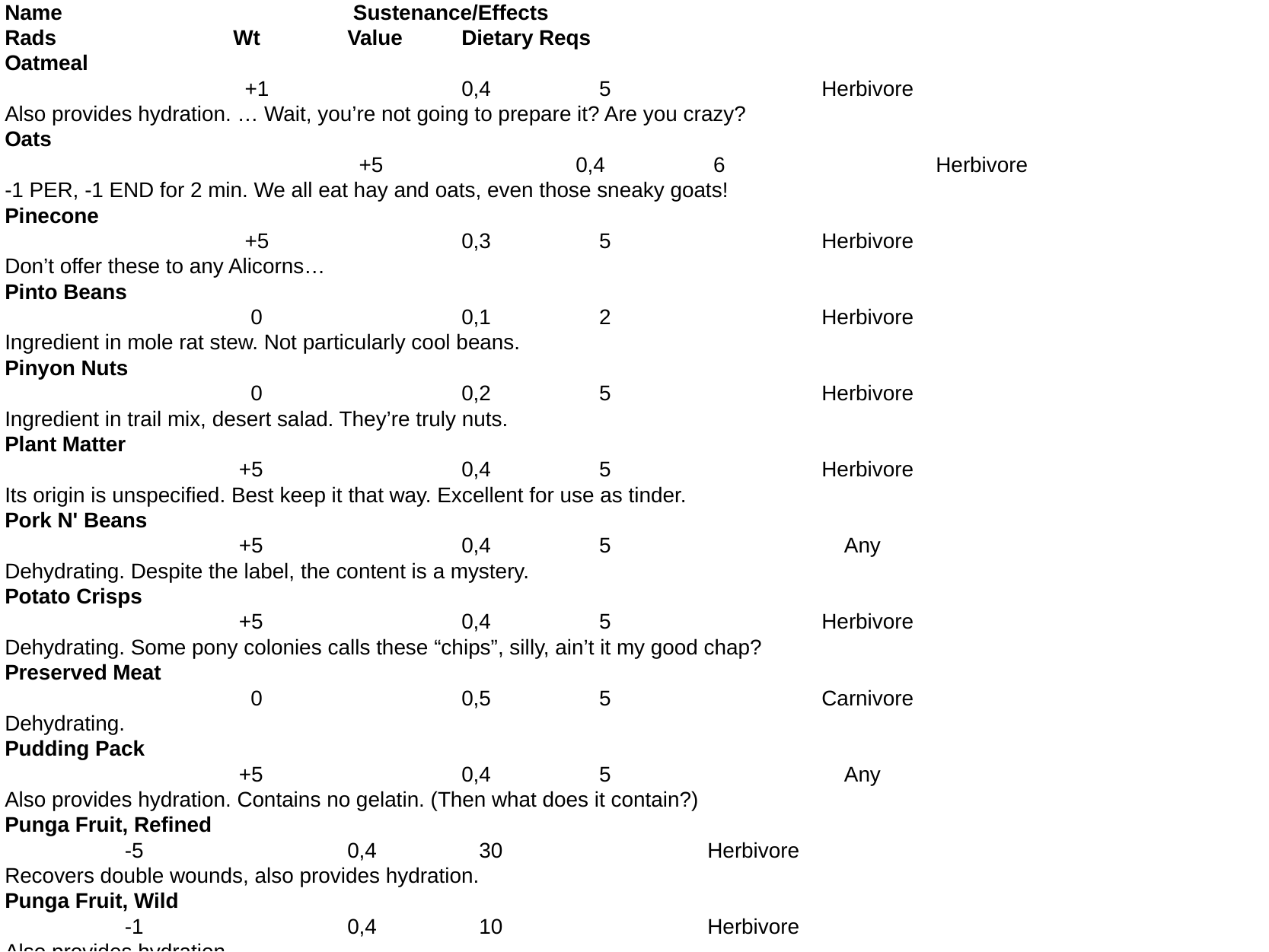

Name			 Sustenance/Effects 							Rads		Wt	Value 	Dietary Reqs
Oatmeal 													  +1		0,4	    5		   Herbivore
Also provides hydration. … Wait, you’re not going to prepare it? Are you crazy?
Oats 														  +5		0,4	    6		   Herbivore
-1 PER, -1 END for 2 min. We all eat hay and oats, even those sneaky goats!
Pinecone 													  +5		0,3	    5		   Herbivore
Don’t offer these to any Alicorns…
Pinto Beans 												   0 		0,1	    2		   Herbivore
Ingredient in mole rat stew. Not particularly cool beans.
Pinyon Nuts												   0 		0,2	    5		   Herbivore
Ingredient in trail mix, desert salad. They’re truly nuts.
Plant Matter 												 +5		0,4	    5		   Herbivore
Its origin is unspecified. Best keep it that way. Excellent for use as tinder.
Pork N' Beans												 +5		0,4	    5		       Any
Dehydrating. Despite the label, the content is a mystery.
Potato Crisps												 +5		0,4	    5		   Herbivore
Dehydrating. Some pony colonies calls these “chips”, silly, ain’t it my good chap?
Preserved Meat												   0		0,5	    5		   Carnivore
Dehydrating.
Pudding Pack												 +5		0,4	    5		       Any
Also provides hydration. Contains no gelatin. (Then what does it contain?)
Punga Fruit, Refined											 -5		0,4	   30		   Herbivore
Recovers double wounds, also provides hydration.
Punga Fruit, Wild											 -1		0,4	   10		   Herbivore
Also provides hydration.
Radhog Bacon												+1	 	0,2	   15		   Carnivore
+2 END for 5 min. Recovers double wounds. Due to pure deliciousness, the cross-dietary penalties are lessened for this foodstuffs.
Radhog Meat 												+5		0,5	    5		   Carnivore
-1 STR for 2 min.
Radigator Bites		 										+5		0,5	   27		   Carnivore
You know it’s ready for consumptions once it stops biting back.
Radigator Meat	 											+10		0,5	   20		   Carnivore
+2 STR, +2 END for 5 min.
Salient Green												  0 		0,2	   50		   Herbivore
Can be converted into nearly any type of fresh fruit or vegetable. Also provides hydration.
Salisbury Steak						 						+5		0,5	    5		   Carnivore
A great way to assemble a steak out.